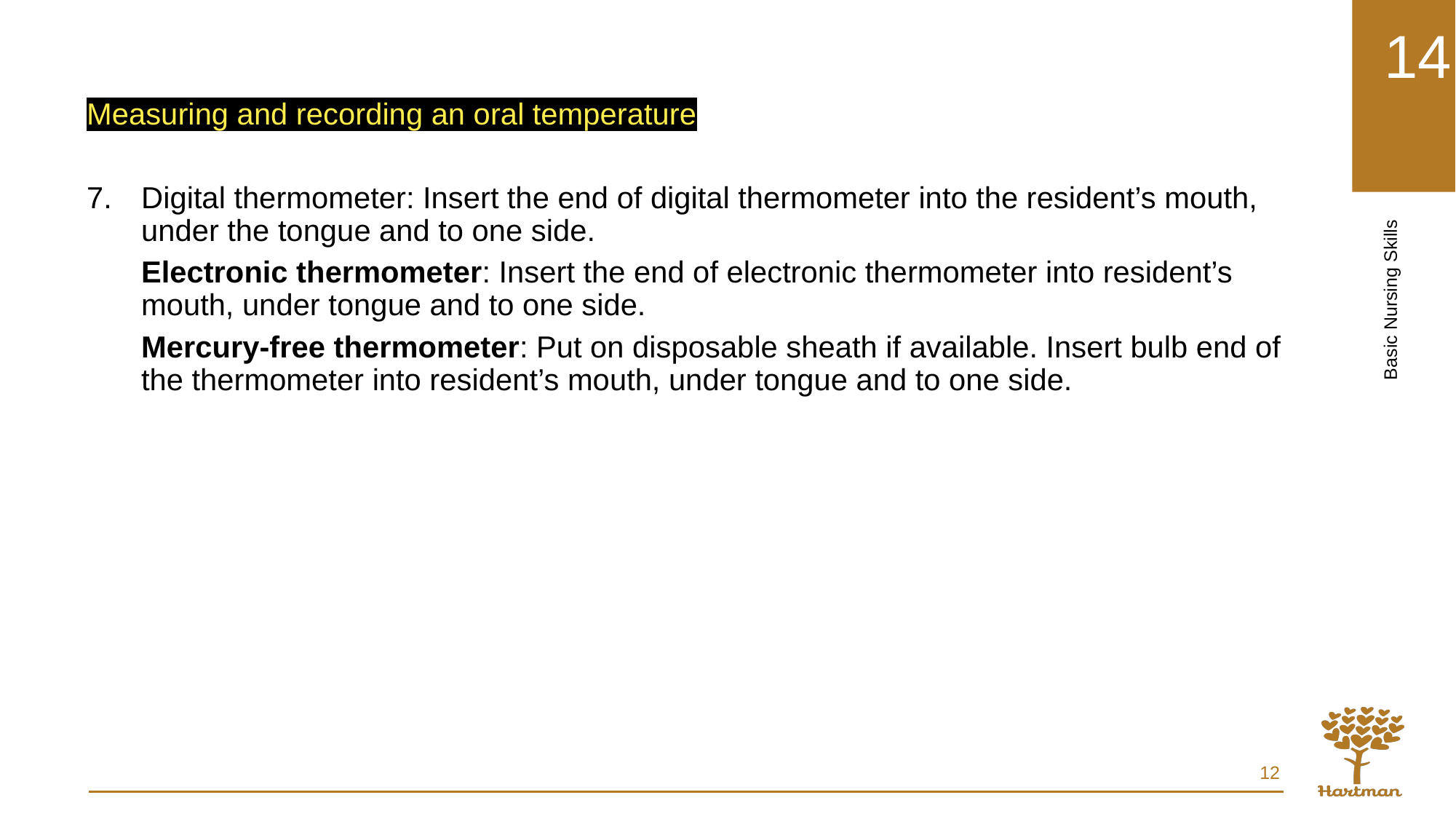

Measuring and recording an oral temperature

Digital thermometer: Insert the end of digital thermometer into the resident’s mouth, under the tongue and to one side.
Electronic thermometer: Insert the end of electronic thermometer into resident’s mouth, under tongue and to one side.
Mercury-free thermometer: Put on disposable sheath if available. Insert bulb end of the thermometer into resident’s mouth, under tongue and to one side.

12